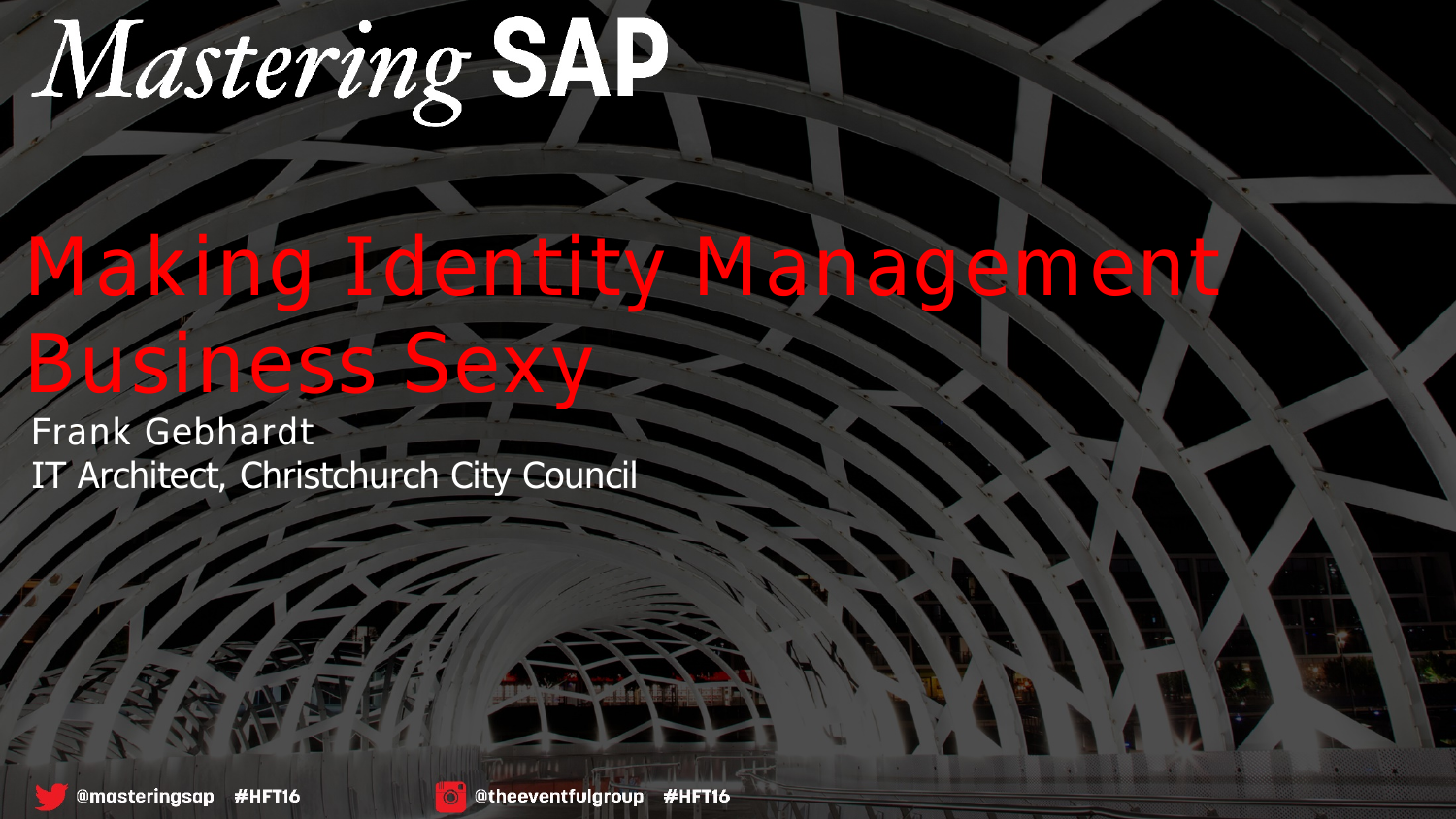

Making Identity Management Business Sexy
Frank Gebhardt
IT Architect, Christchurch City Council